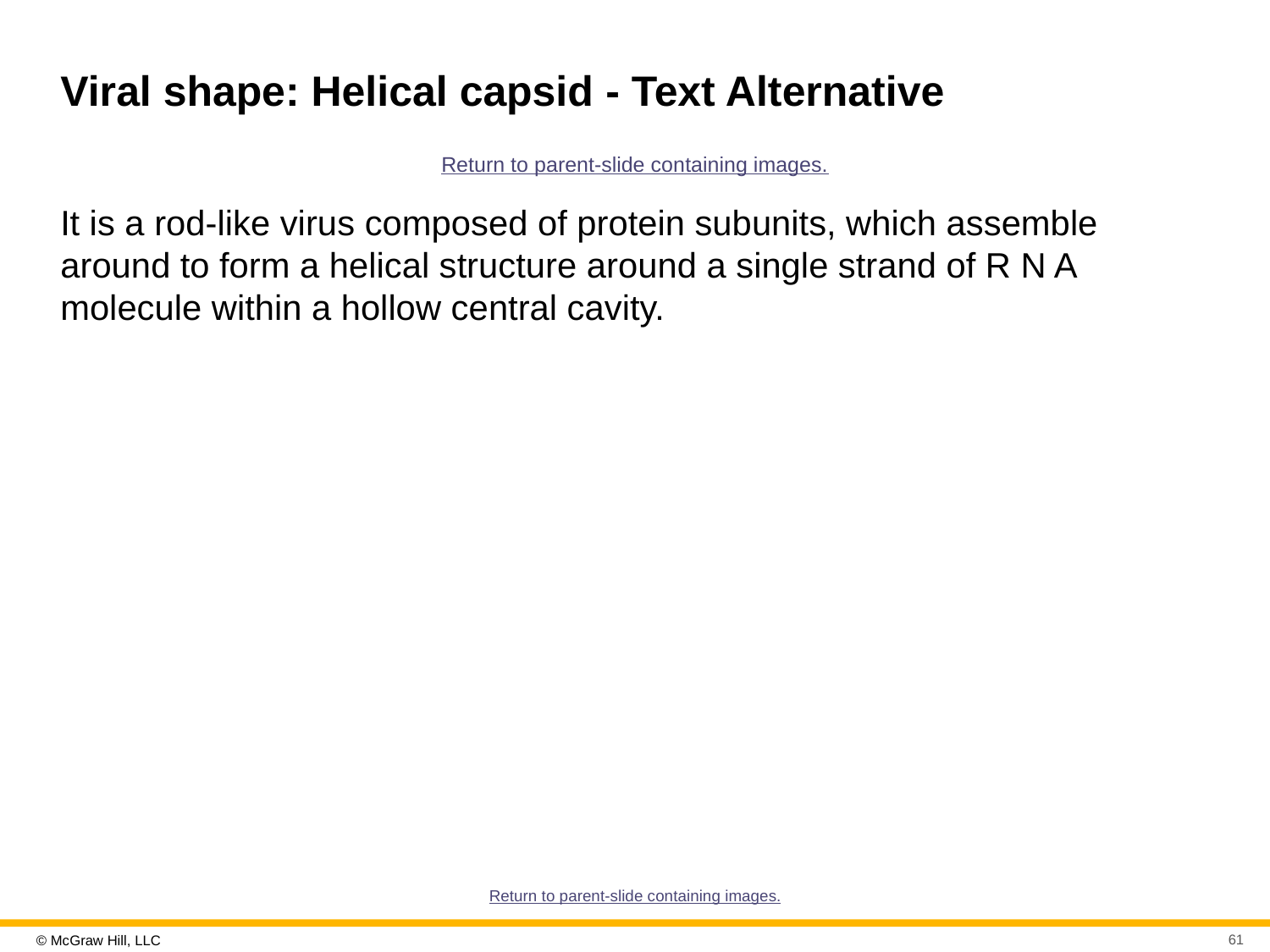

# Viral shape: Helical capsid - Text Alternative
Return to parent-slide containing images.
It is a rod-like virus composed of protein subunits, which assemble around to form a helical structure around a single strand of R N A molecule within a hollow central cavity.
Return to parent-slide containing images.
61